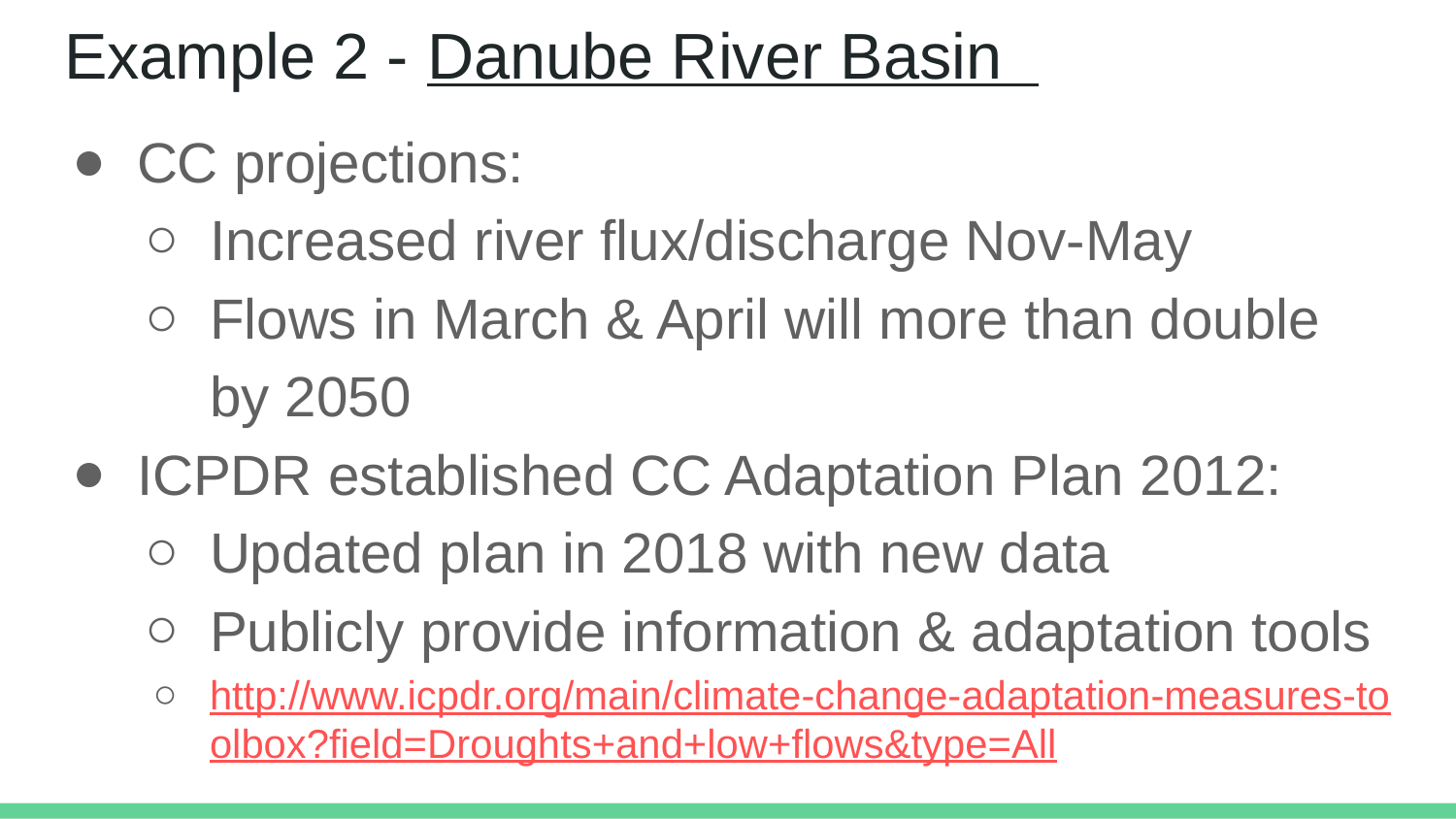

# Example 2 - Danube River Basin
CC projections:
Increased river flux/discharge Nov-May
Flows in March & April will more than double by 2050
ICPDR established CC Adaptation Plan 2012:
Updated plan in 2018 with new data
Publicly provide information & adaptation tools
http://www.icpdr.org/main/climate-change-adaptation-measures-toolbox?field=Droughts+and+low+flows&type=All